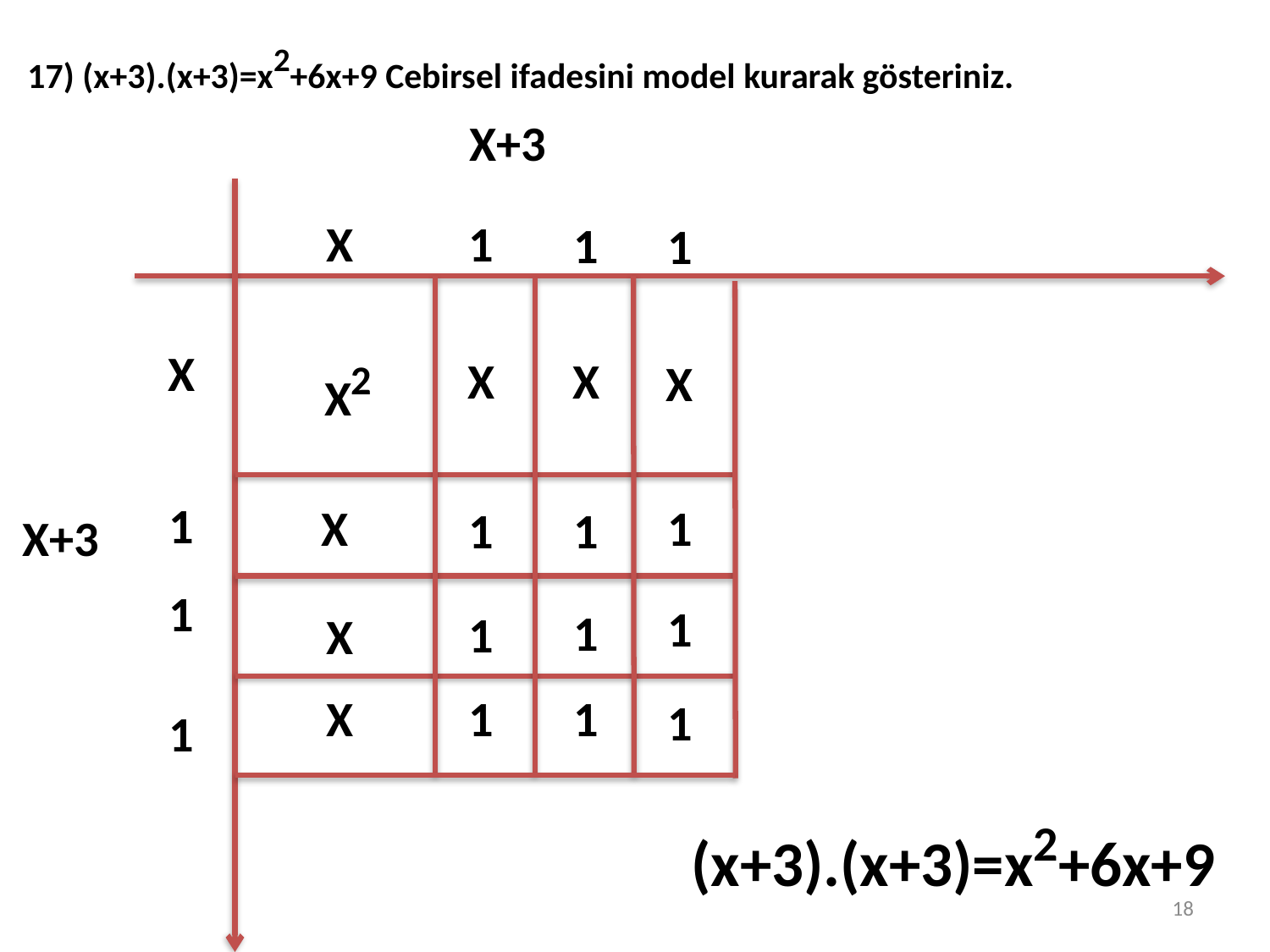

17) (x+3).(x+3)=x2+6x+9 Cebirsel ifadesini model kurarak gösteriniz.
X+3
X
1
1
1
X
X2
X
X
X
1
X
1
1
1
X+3
1
1
1
1
X
X
1
1
1
1
(x+3).(x+3)=x2+6x+9
18